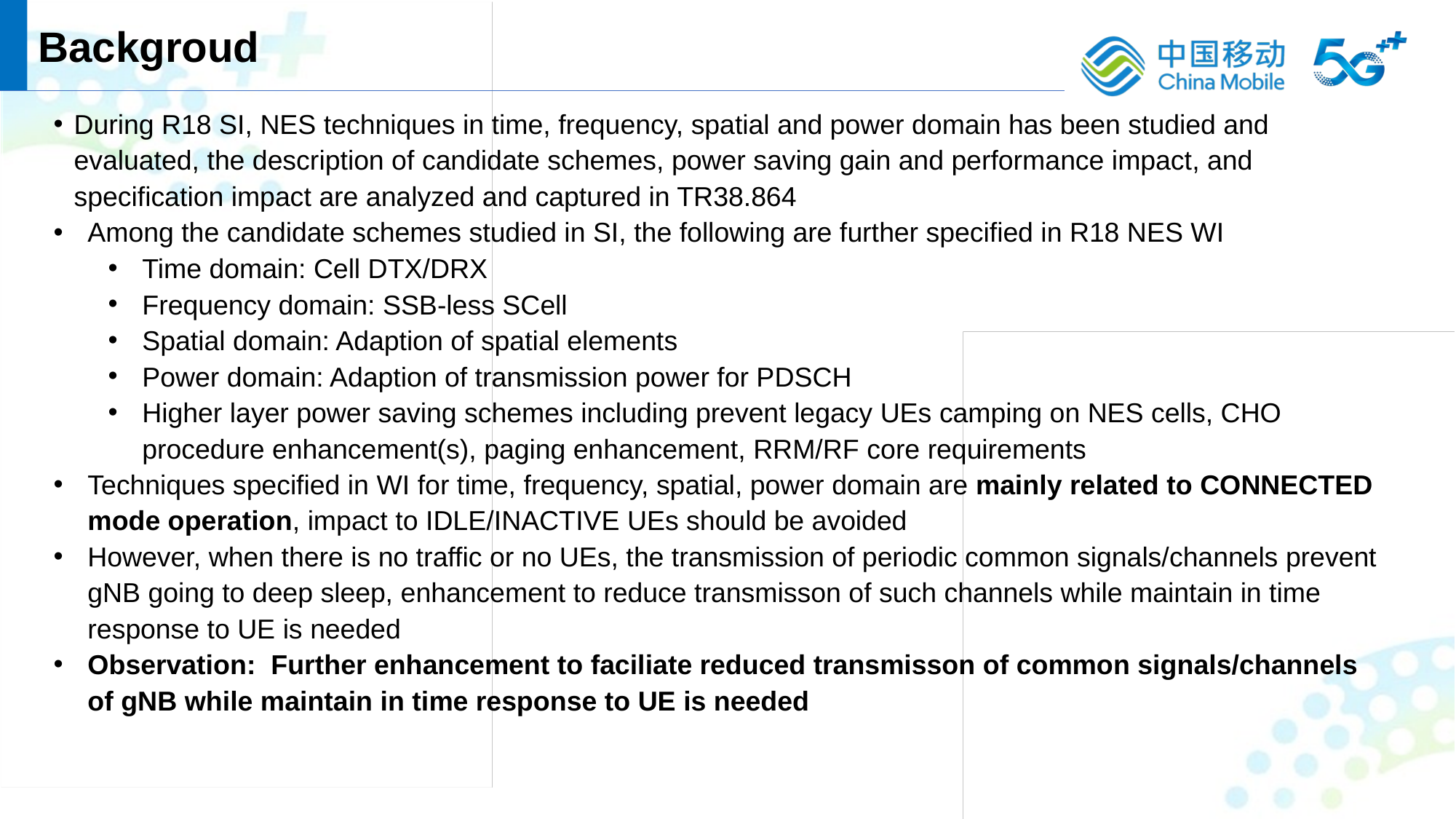

Backgroud
During R18 SI, NES techniques in time, frequency, spatial and power domain has been studied and evaluated, the description of candidate schemes, power saving gain and performance impact, and specification impact are analyzed and captured in TR38.864
Among the candidate schemes studied in SI, the following are further specified in R18 NES WI
Time domain: Cell DTX/DRX
Frequency domain: SSB-less SCell
Spatial domain: Adaption of spatial elements
Power domain: Adaption of transmission power for PDSCH
Higher layer power saving schemes including prevent legacy UEs camping on NES cells, CHO procedure enhancement(s), paging enhancement, RRM/RF core requirements
Techniques specified in WI for time, frequency, spatial, power domain are mainly related to CONNECTED mode operation, impact to IDLE/INACTIVE UEs should be avoided
However, when there is no traffic or no UEs, the transmission of periodic common signals/channels prevent gNB going to deep sleep, enhancement to reduce transmisson of such channels while maintain in time response to UE is needed
Observation:  Further enhancement to faciliate reduced transmisson of common signals/channels of gNB while maintain in time response to UE is needed